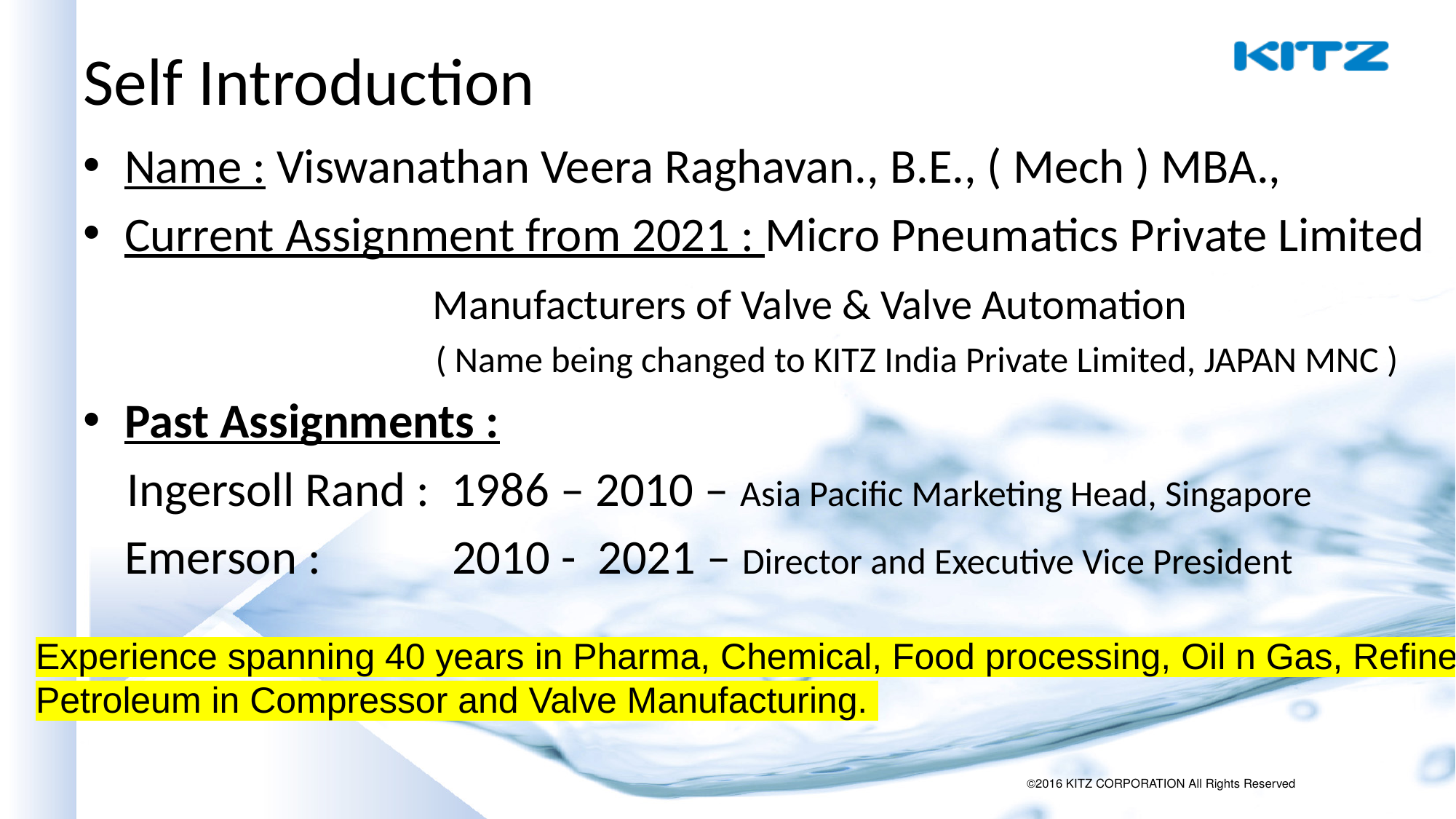

# Self Introduction
Name : Viswanathan Veera Raghavan., B.E., ( Mech ) MBA.,
Current Assignment from 2021 : Micro Pneumatics Private Limited
                                Manufacturers of Valve & Valve Automation
                                           ( Name being changed to KITZ India Private Limited, JAPAN MNC )
Past Assignments :
    Ingersoll Rand :  1986 – 2010 – Asia Pacific Marketing Head, Singapore
     Emerson :            2010 -  2021 – Director and Executive Vice President

Experience spanning 40 years in Pharma, Chemical, Food processing, Oil n Gas, Refinery,
Petroleum in Compressor and Valve Manufacturing.